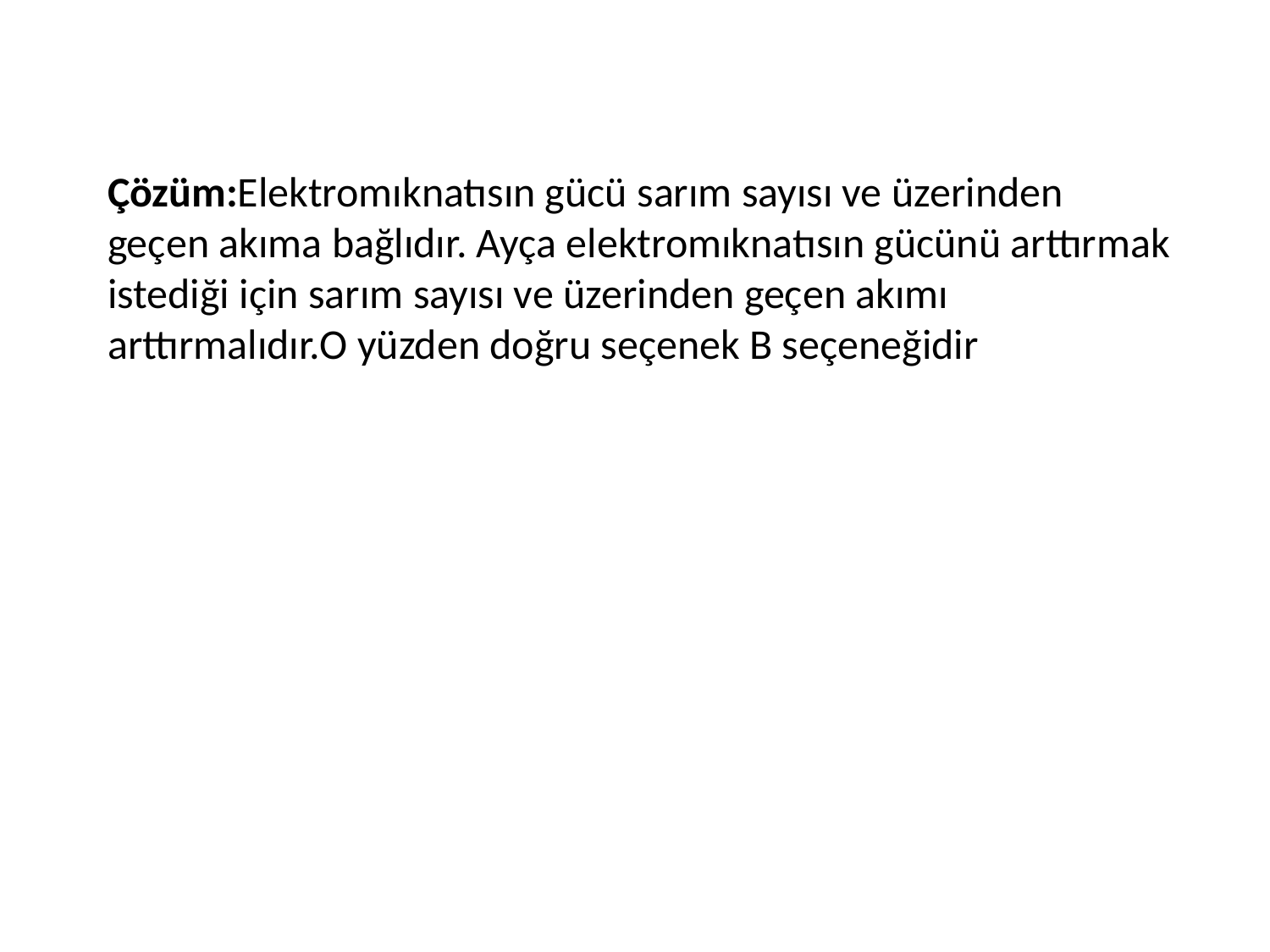

Çözüm:Elektromıknatısın gücü sarım sayısı ve üzerinden
geçen akıma bağlıdır. Ayça elektromıknatısın gücünü arttırmak istediği için sarım sayısı ve üzerinden geçen akımı arttırmalıdır.O yüzden doğru seçenek B seçeneğidir